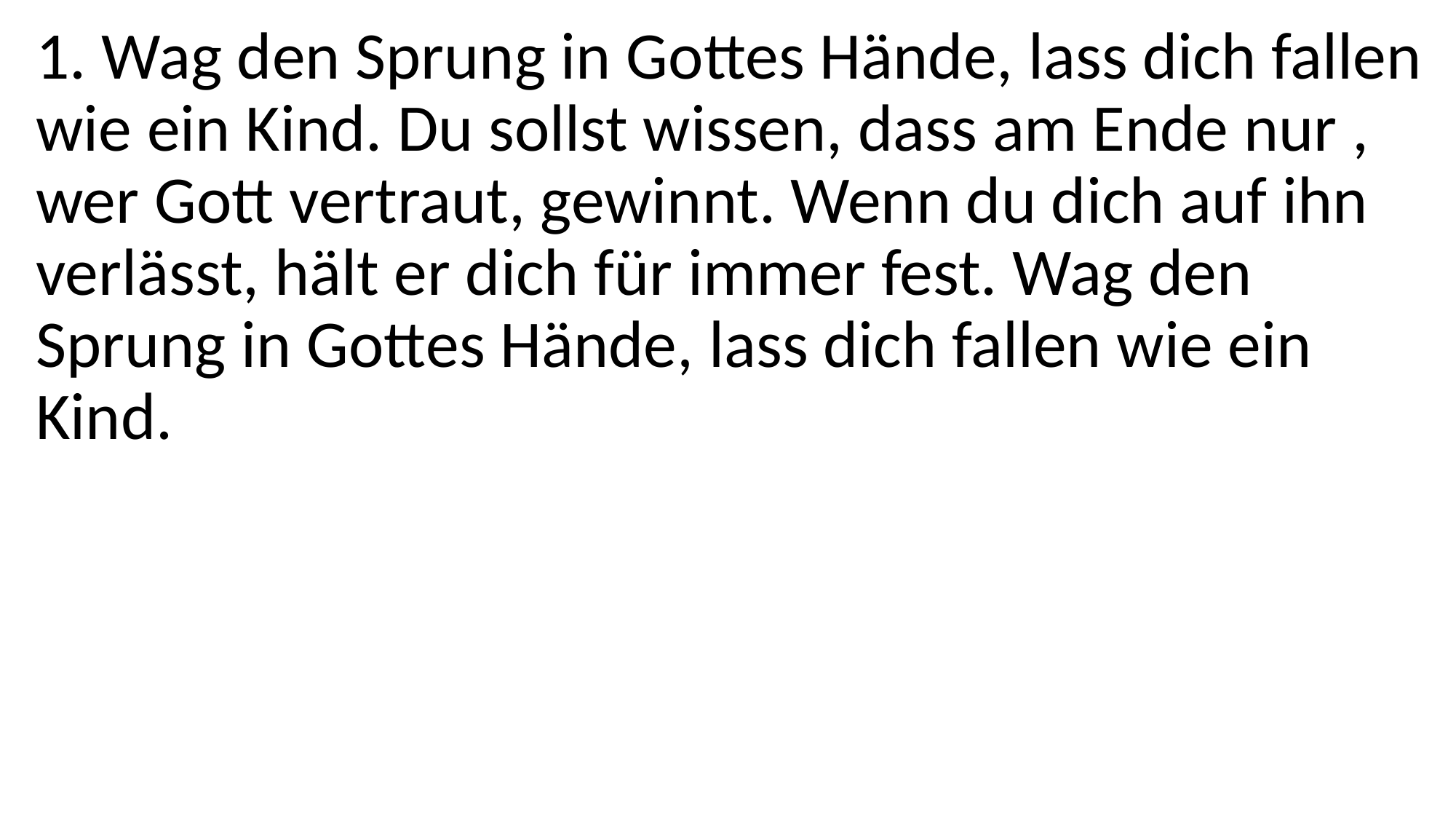

1. Wag den Sprung in Gottes Hände, lass dich fallen wie ein Kind. Du sollst wissen, dass am Ende nur , wer Gott vertraut, gewinnt. Wenn du dich auf ihn verlässt, hält er dich für immer fest. Wag den Sprung in Gottes Hände, lass dich fallen wie ein Kind.